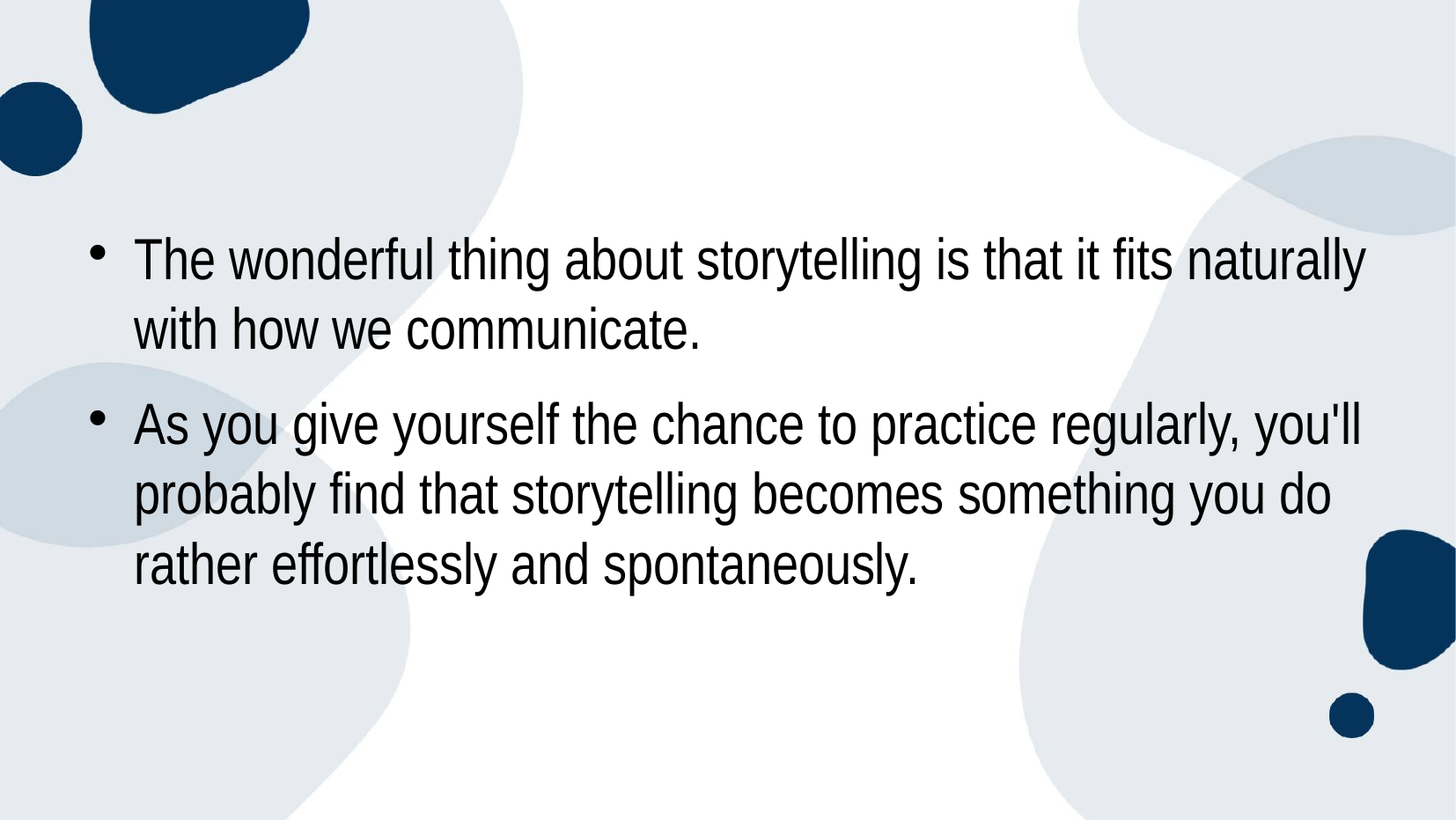

#
The wonderful thing about storytelling is that it fits naturally with how we communicate.
As you give yourself the chance to practice regularly, you'll probably find that storytelling becomes something you do rather effortlessly and spontaneously.